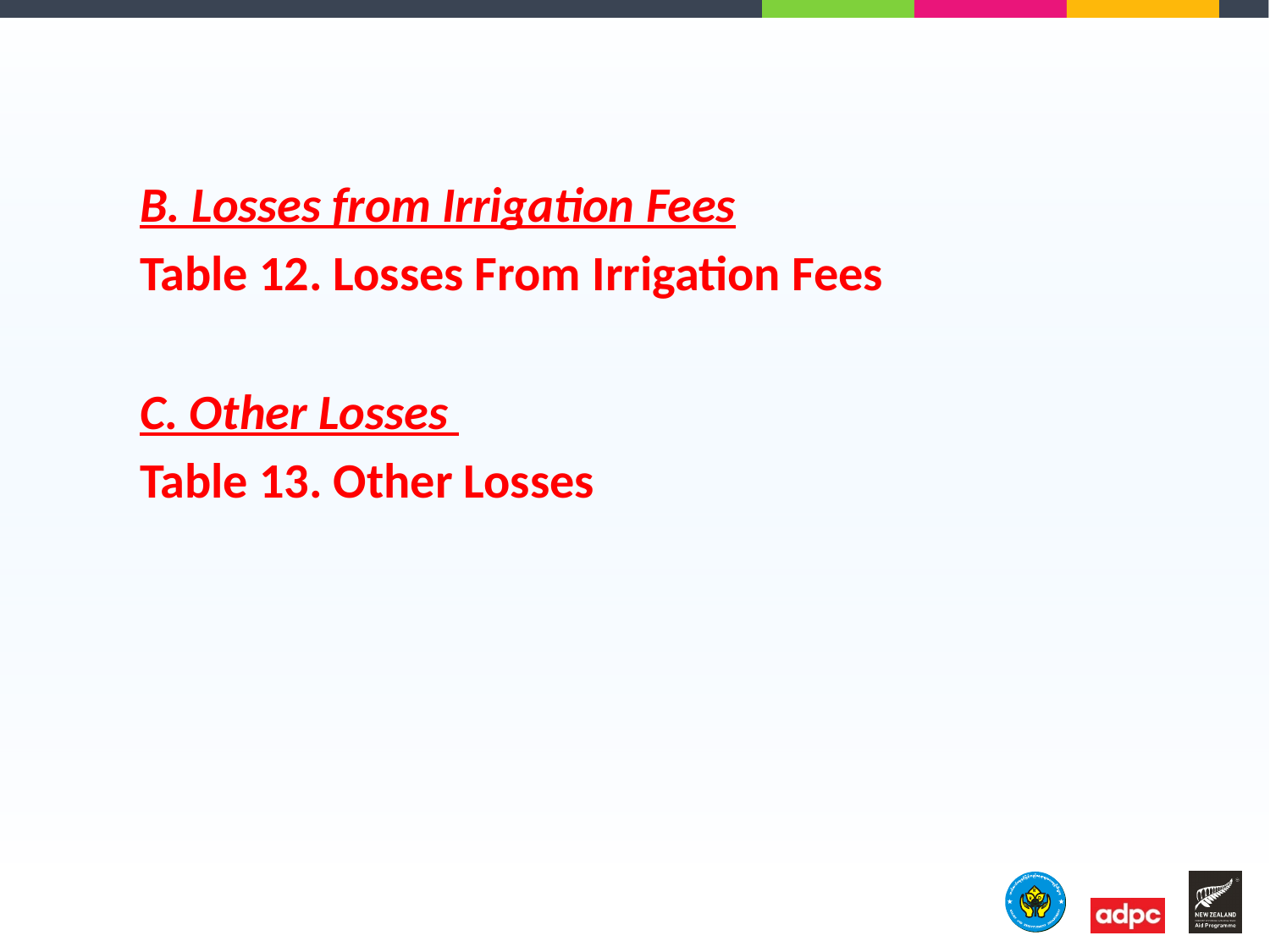

B. Losses from Irrigation Fees
Table 12. Losses From Irrigation Fees

C. Other Losses
Table 13. Other Losses